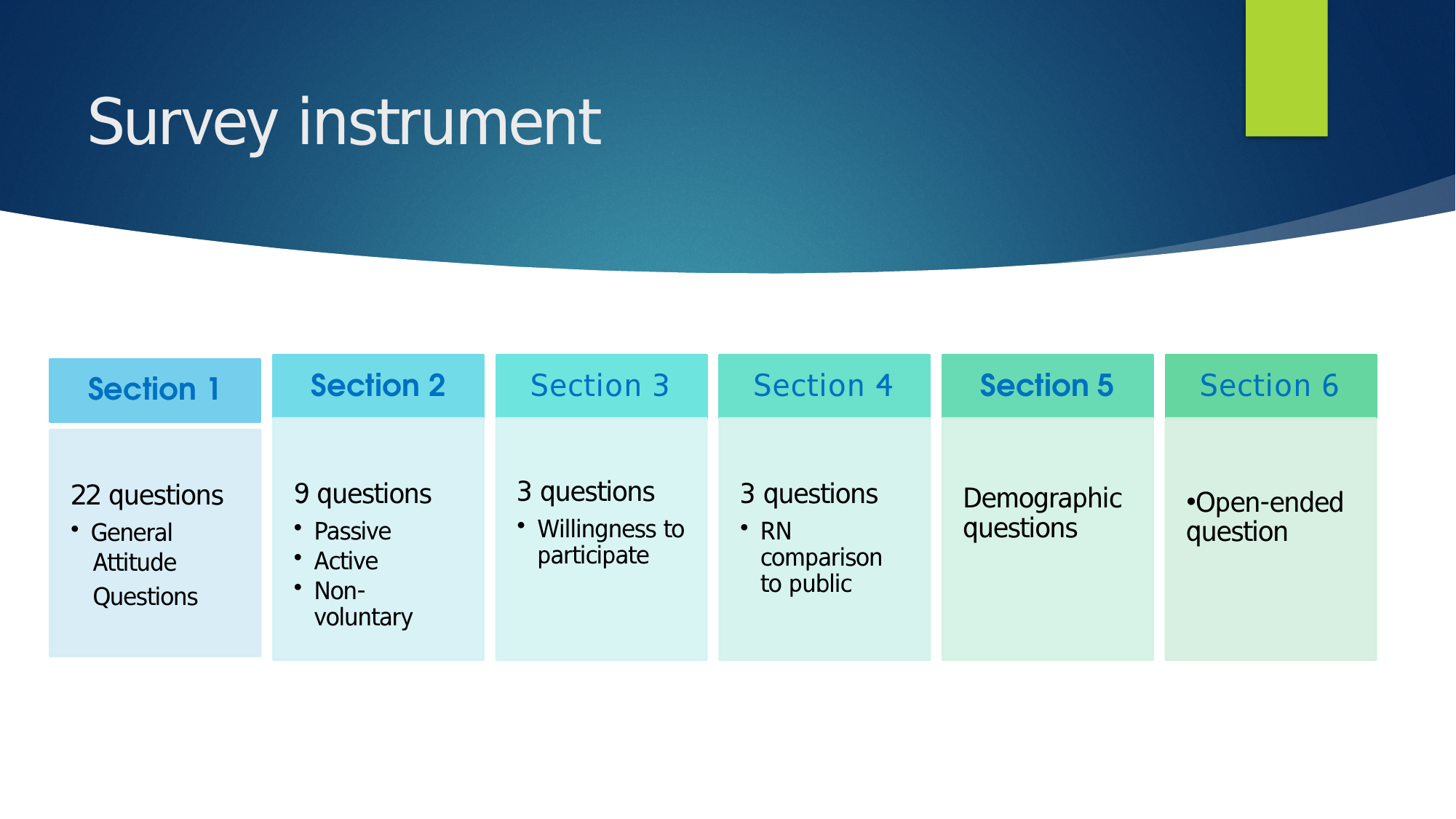

# Survey instrument

Section 1

22 questions
General
   Attitude
   Questions
Section 2

9 questions
Passive
Active
Non-voluntary
Section 3

3 questions
Willingness to participate
Section 4

3 questions
RN comparison to public
Section 5

Demographic questions
Section 6

Open-ended question